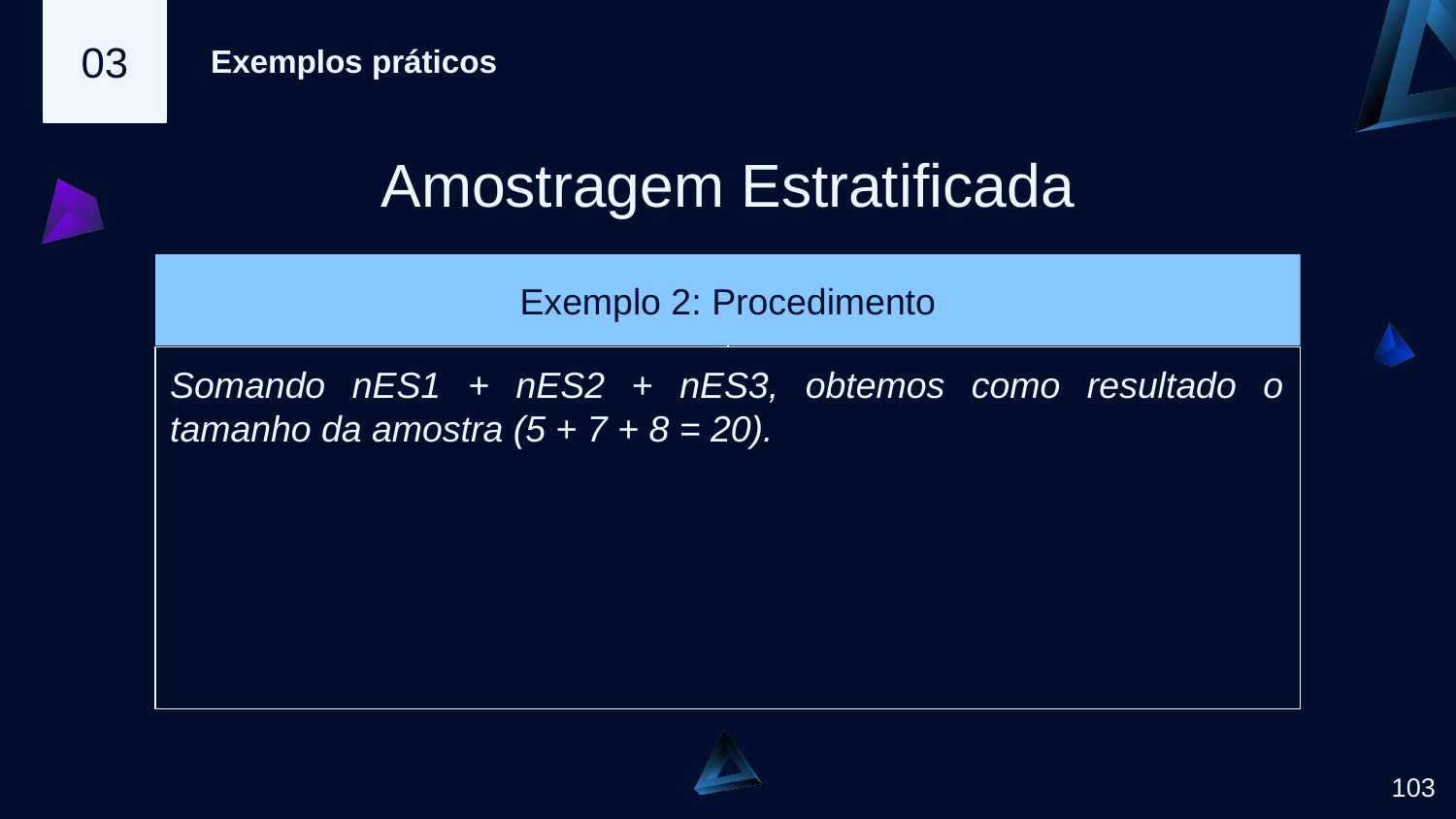

03
Exemplos práticos
Amostragem Estratificada
# Exemplo 2: Procedimento
Somando nES1 + nES2 + nES3, obtemos como resultado o tamanho da amostra (5 + 7 + 8 = 20).
103